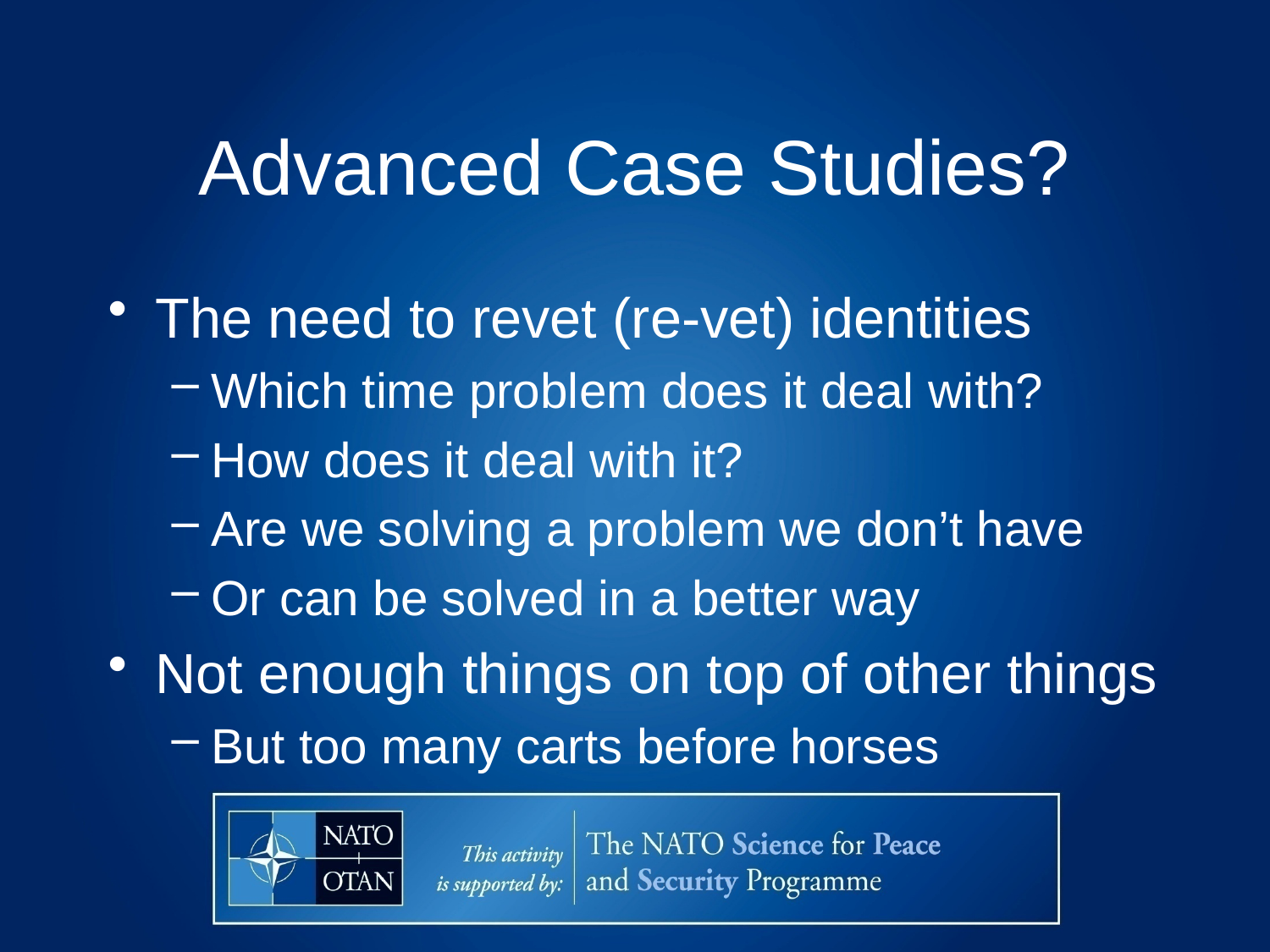

# Advanced Case Studies?
The need to revet (re-vet) identities
Which time problem does it deal with?
How does it deal with it?
Are we solving a problem we don’t have
Or can be solved in a better way
Not enough things on top of other things
But too many carts before horses